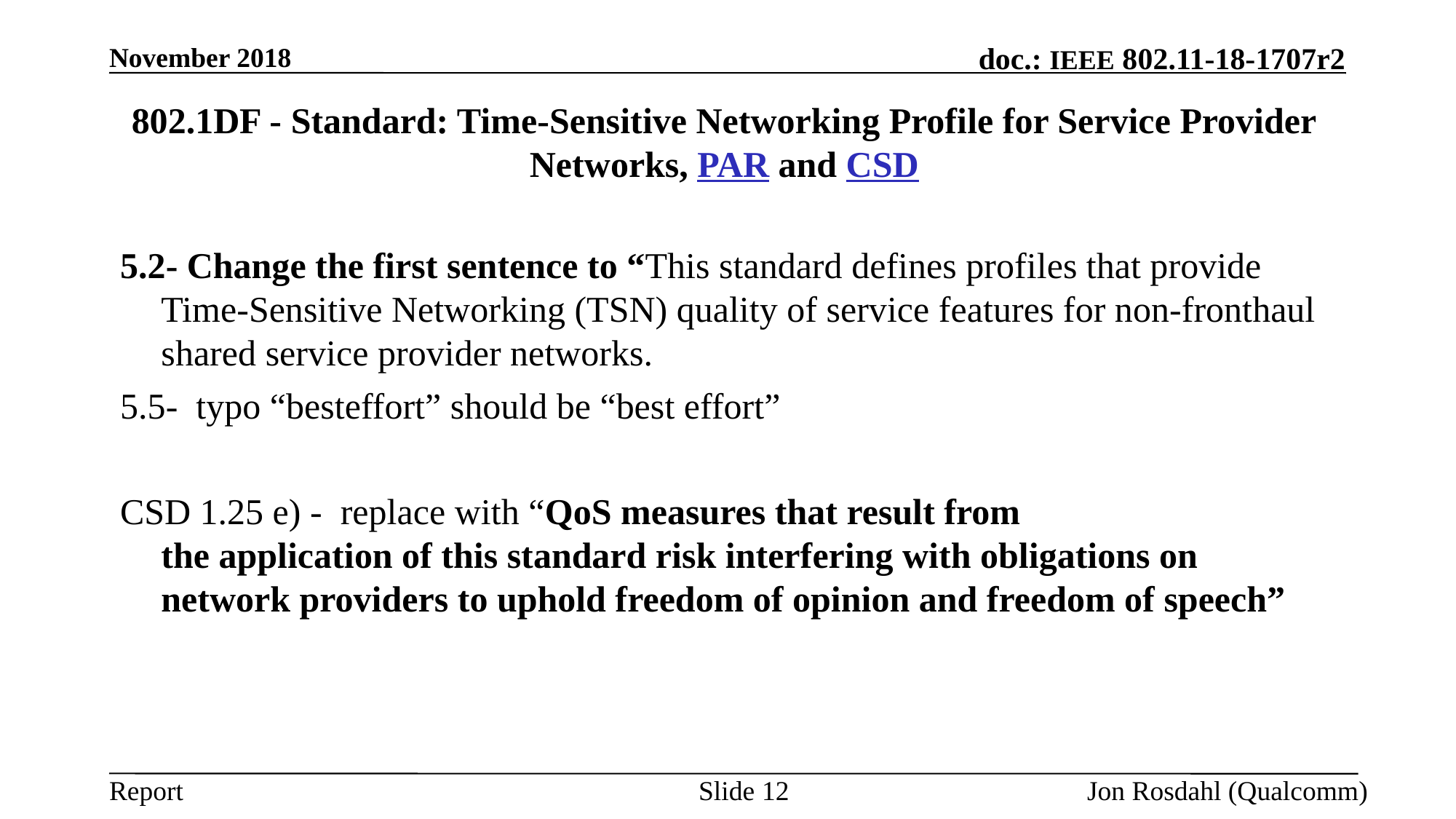

November 2018
# 802.1DF - Standard: Time-Sensitive Networking Profile for Service Provider Networks, PAR and CSD
5.2- Change the first sentence to “This standard defines profiles that provide Time-Sensitive Networking (TSN) quality of service features for non-fronthaul shared service provider networks.
5.5-  typo “besteffort” should be “best effort”

CSD 1.25 e) -  replace with “QoS measures that result from
the application of this standard risk interfering with obligations on
network providers to uphold freedom of opinion and freedom of speech”
Slide 12
Jon Rosdahl (Qualcomm)